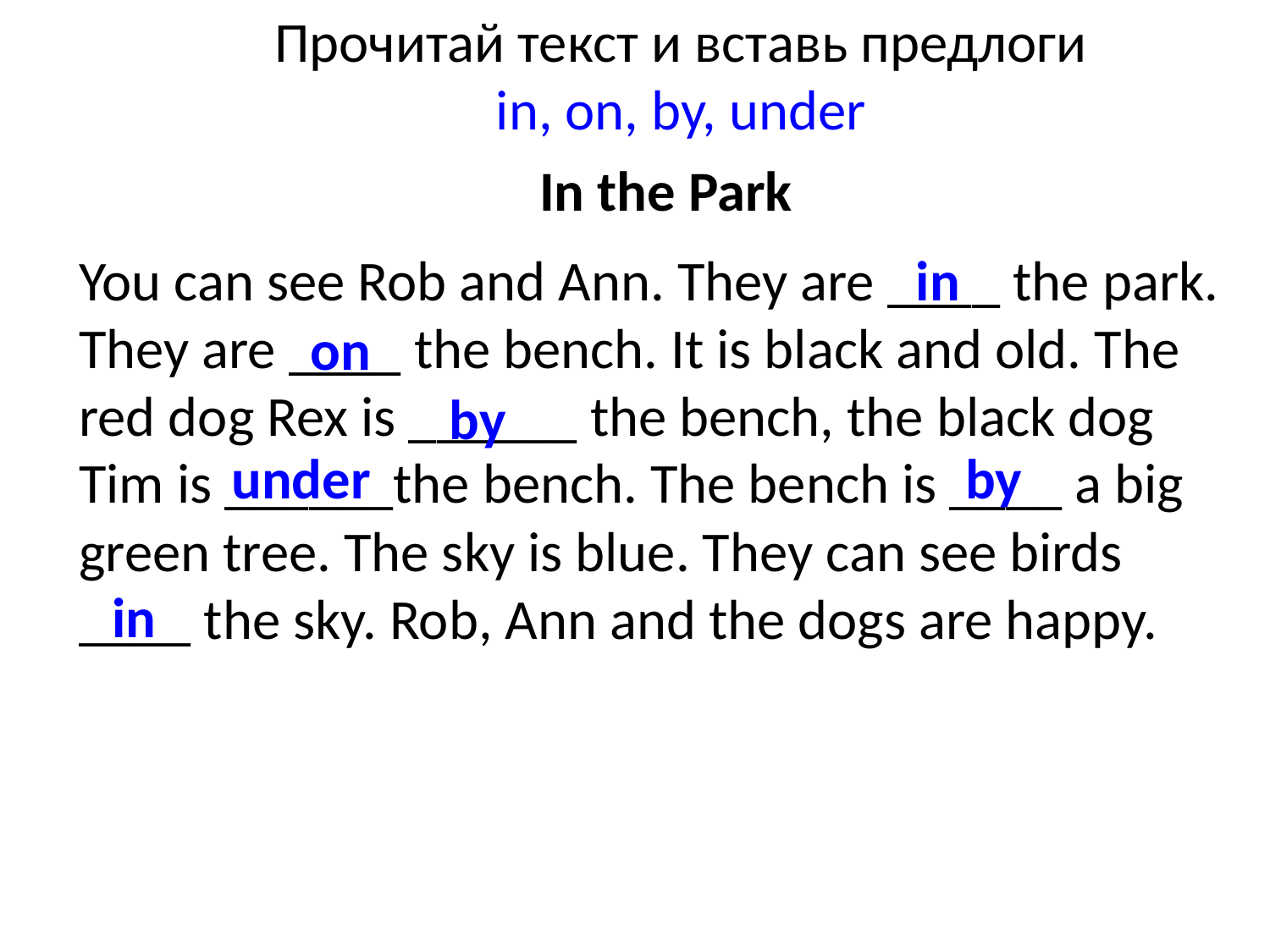

Прочитай текст и вставь предлоги
in, on, by, under
In the Park
You can see Rob and Ann. They are ____ the park.
They are ____ the bench. It is black and old. The
red dog Rex is ______ the bench, the black dog
Tim is ______the bench. The bench is ____ a big
green tree. The sky is blue. They can see birds
____ the sky. Rob, Ann and the dogs are happy.
in
on
by
under
by
in